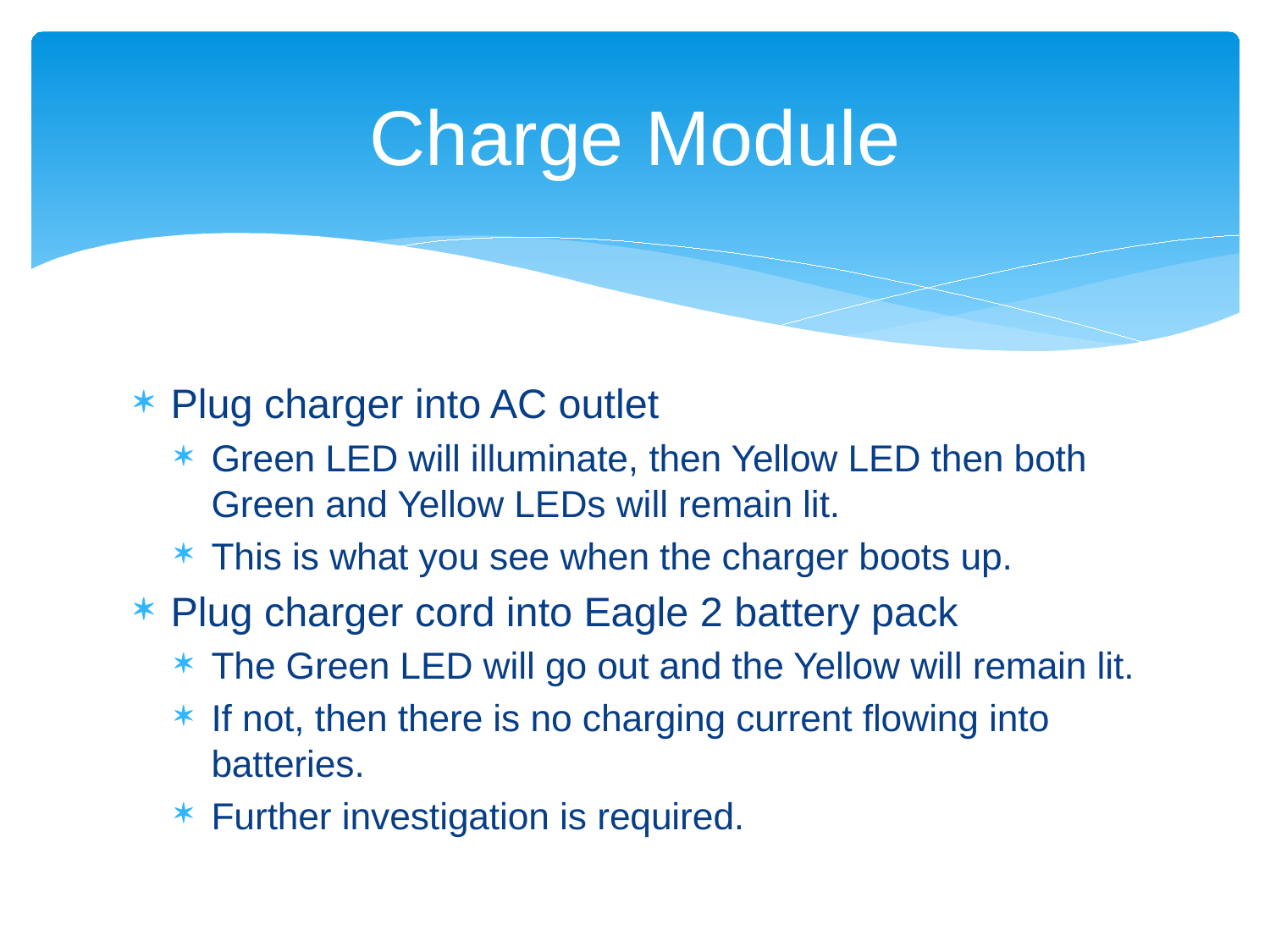

# Charge Module
Plug charger into AC outlet
Green LED will illuminate, then Yellow LED then both Green and Yellow LEDs will remain lit.
This is what you see when the charger boots up.
Plug charger cord into Eagle 2 battery pack
The Green LED will go out and the Yellow will remain lit.
If not, then there is no charging current flowing into batteries.
Further investigation is required.